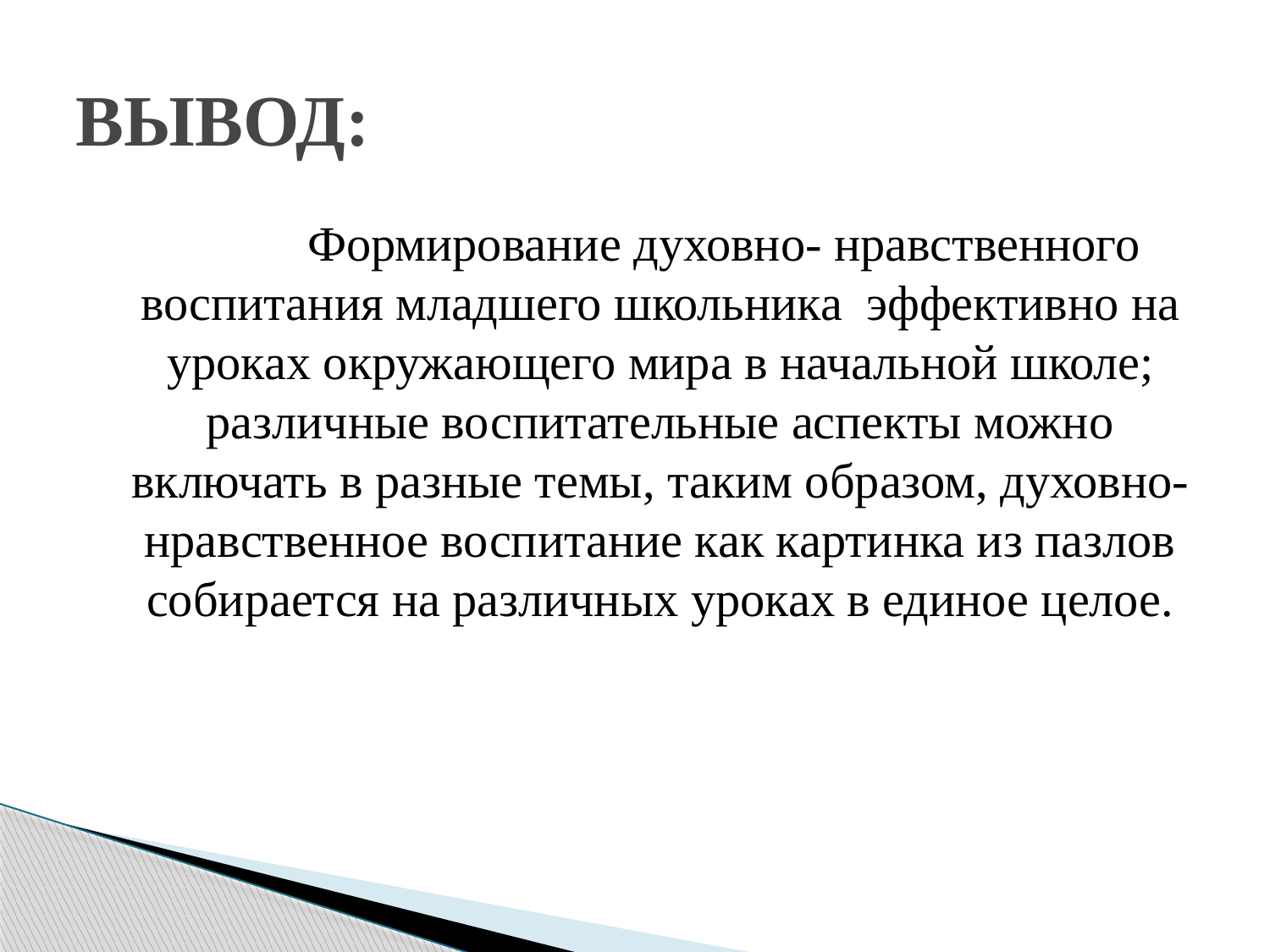

# ВЫВОД:
		Формирование духовно- нравственного воспитания младшего школьника  эффективно на уроках окружающего мира в начальной школе; различные воспитательные аспекты можно включать в разные темы, таким образом, духовно-нравственное воспитание как картинка из пазлов собирается на различных уроках в единое целое.